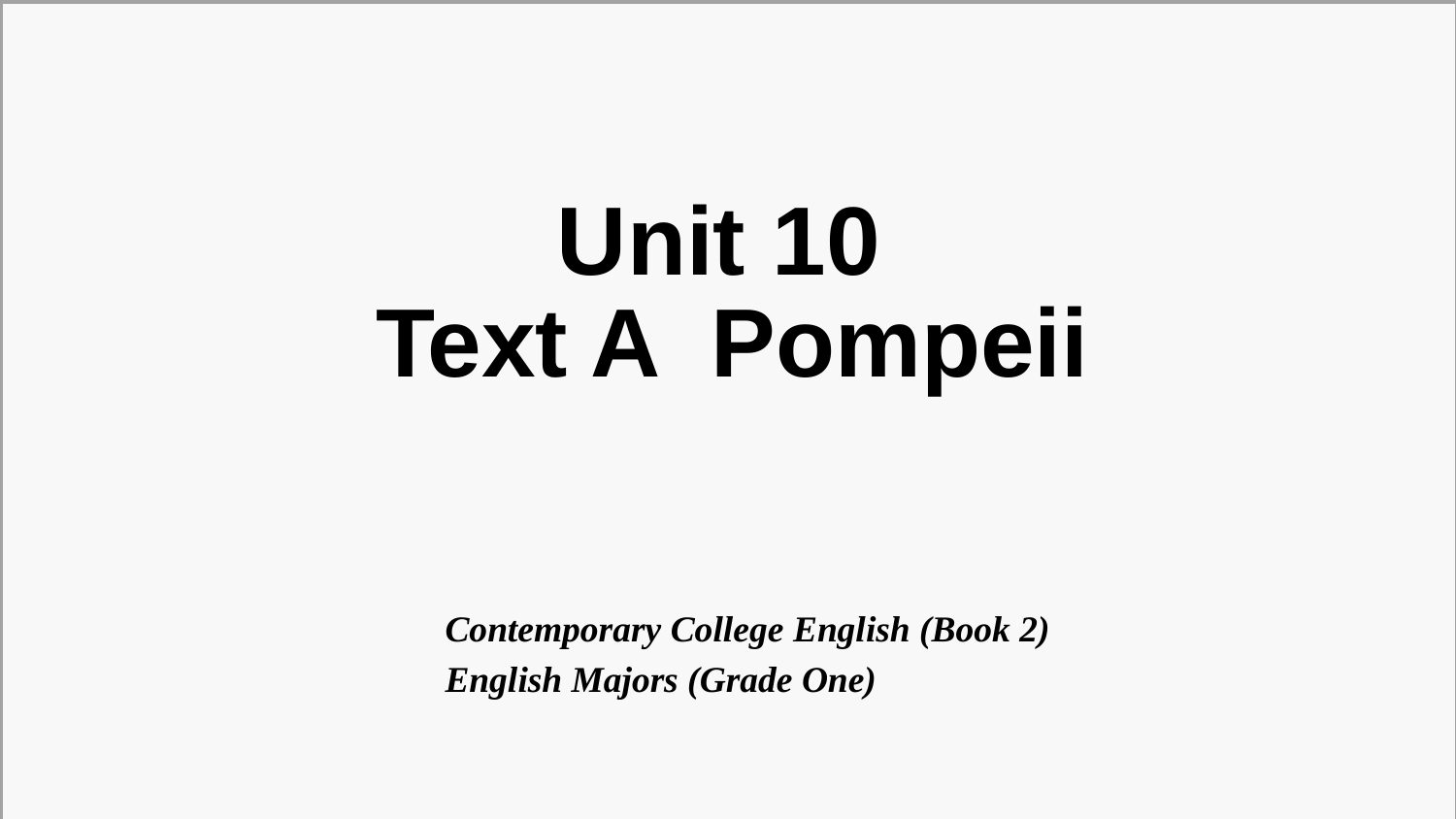

Unit 10
  Text A  Pompeii
Contemporary College English (Book 2)
English Majors (Grade One)